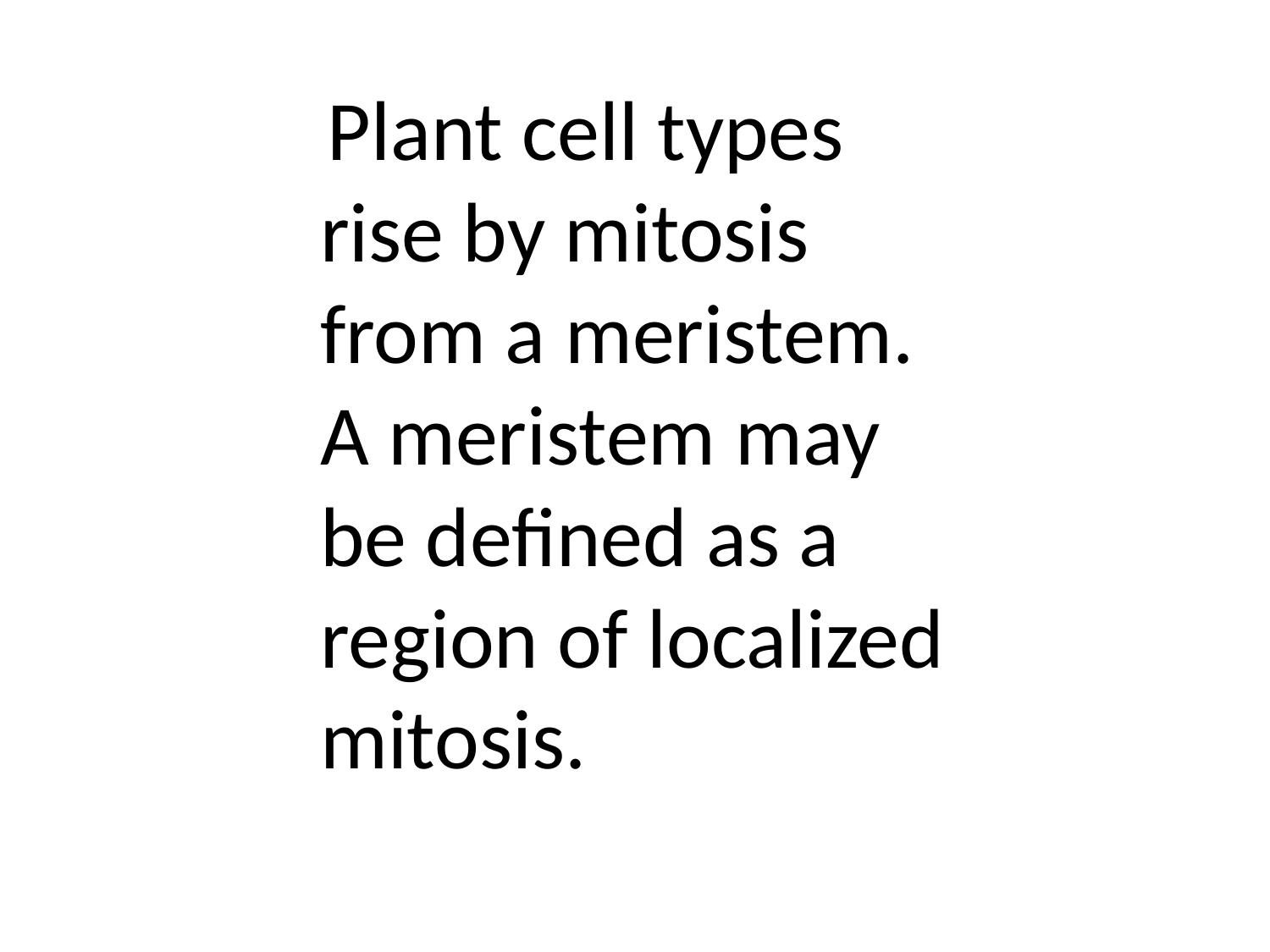

Plant cell types rise by mitosis from a meristem.  A meristem may be defined as a region of localized mitosis.